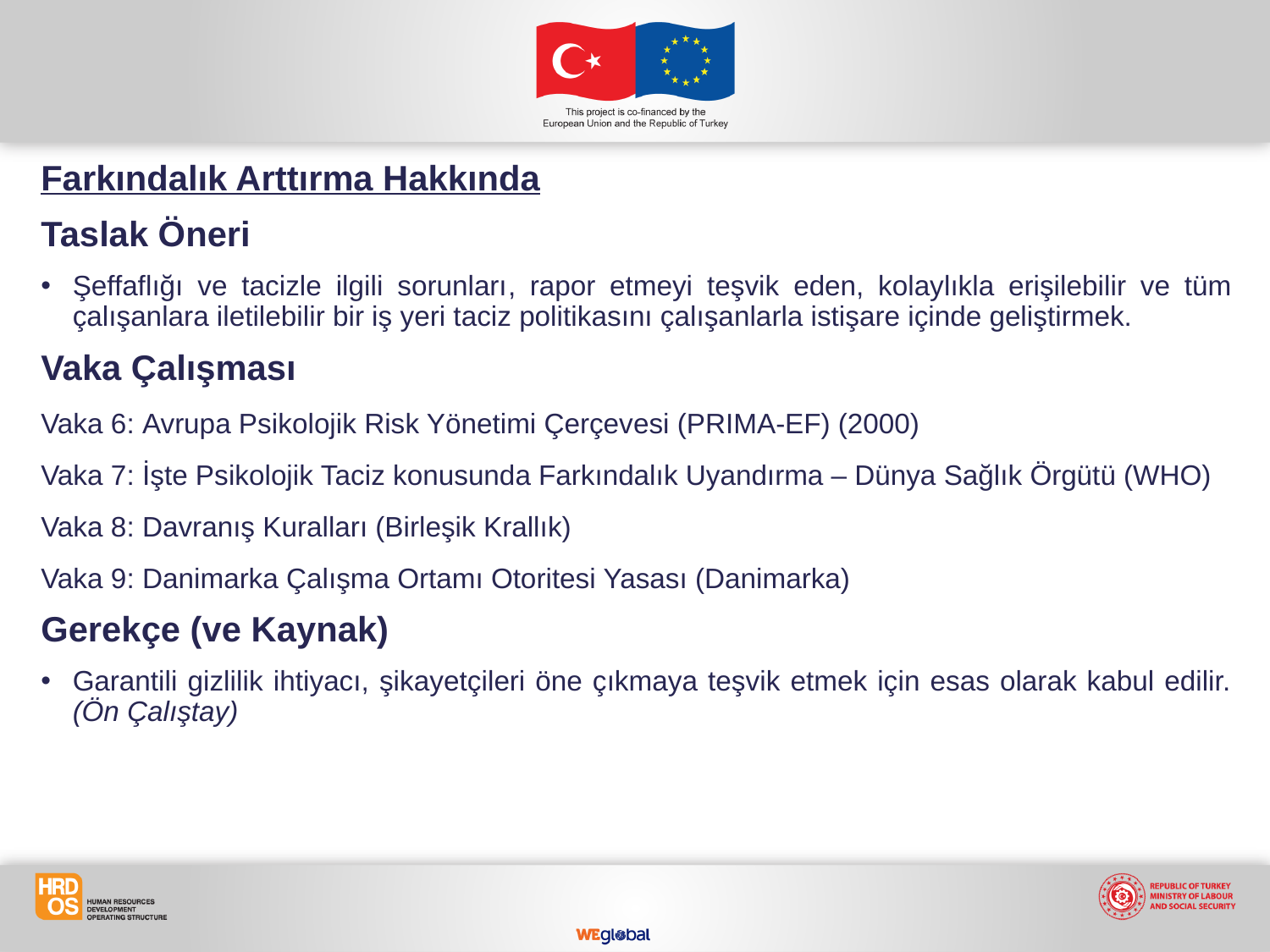

Farkındalık Arttırma Hakkında
Taslak Öneri
Şeffaflığı ve tacizle ilgili sorunları, rapor etmeyi teşvik eden, kolaylıkla erişilebilir ve tüm çalışanlara iletilebilir bir iş yeri taciz politikasını çalışanlarla istişare içinde geliştirmek.
Vaka Çalışması
Vaka 6: Avrupa Psikolojik Risk Yönetimi Çerçevesi (PRIMA-EF) (2000)
Vaka 7: İşte Psikolojik Taciz konusunda Farkındalık Uyandırma – Dünya Sağlık Örgütü (WHO)
Vaka 8: Davranış Kuralları (Birleşik Krallık)
Vaka 9: Danimarka Çalışma Ortamı Otoritesi Yasası (Danimarka)
Gerekçe (ve Kaynak)
Garantili gizlilik ihtiyacı, şikayetçileri öne çıkmaya teşvik etmek için esas olarak kabul edilir. (Ön Çalıştay)